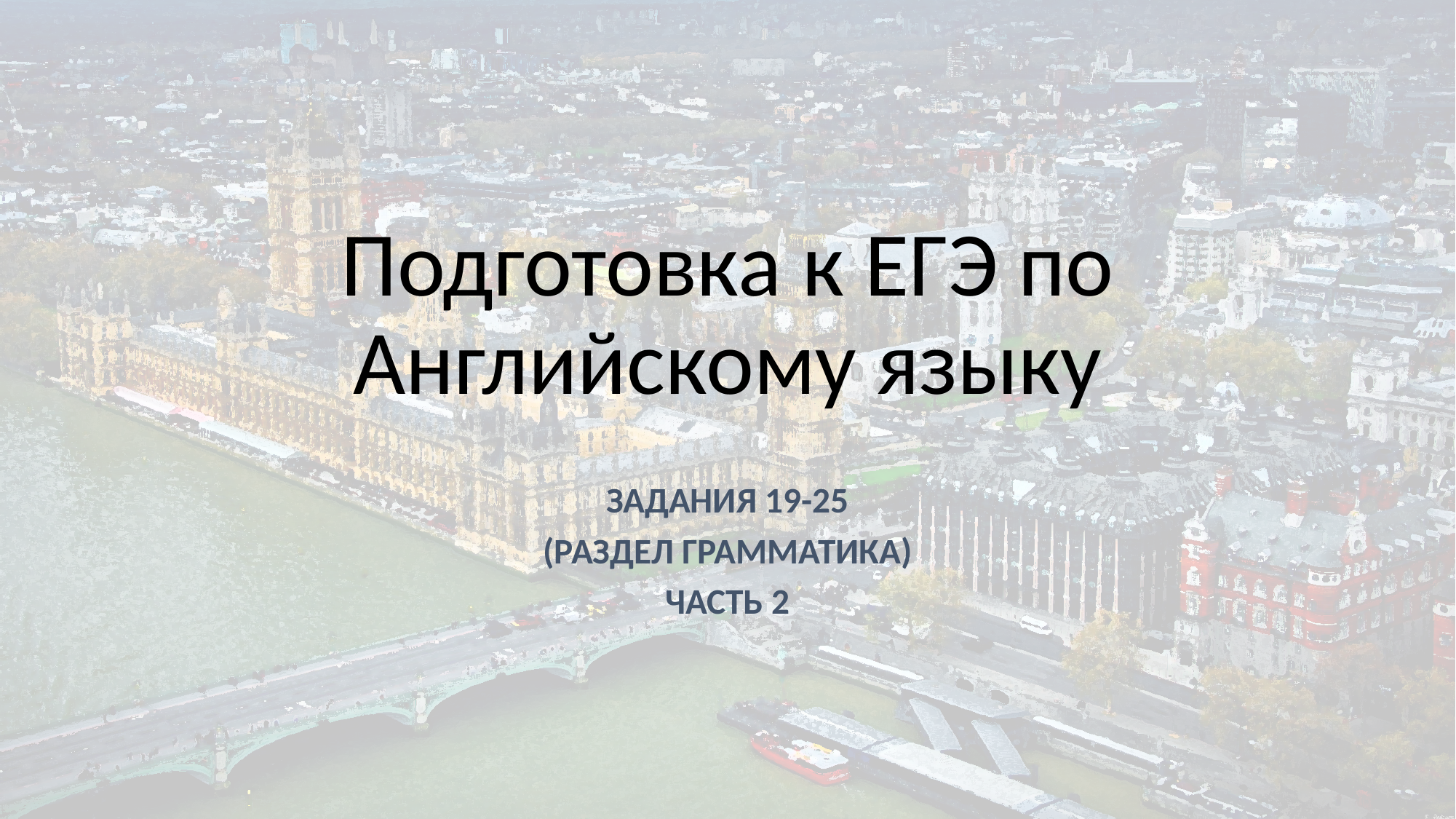

# Подготовка к ЕГЭ по Английскому языку

ЗАДАНИЯ 19-25
(РАЗДЕЛ ГРАММАТИКА)
ЧАСТЬ 2